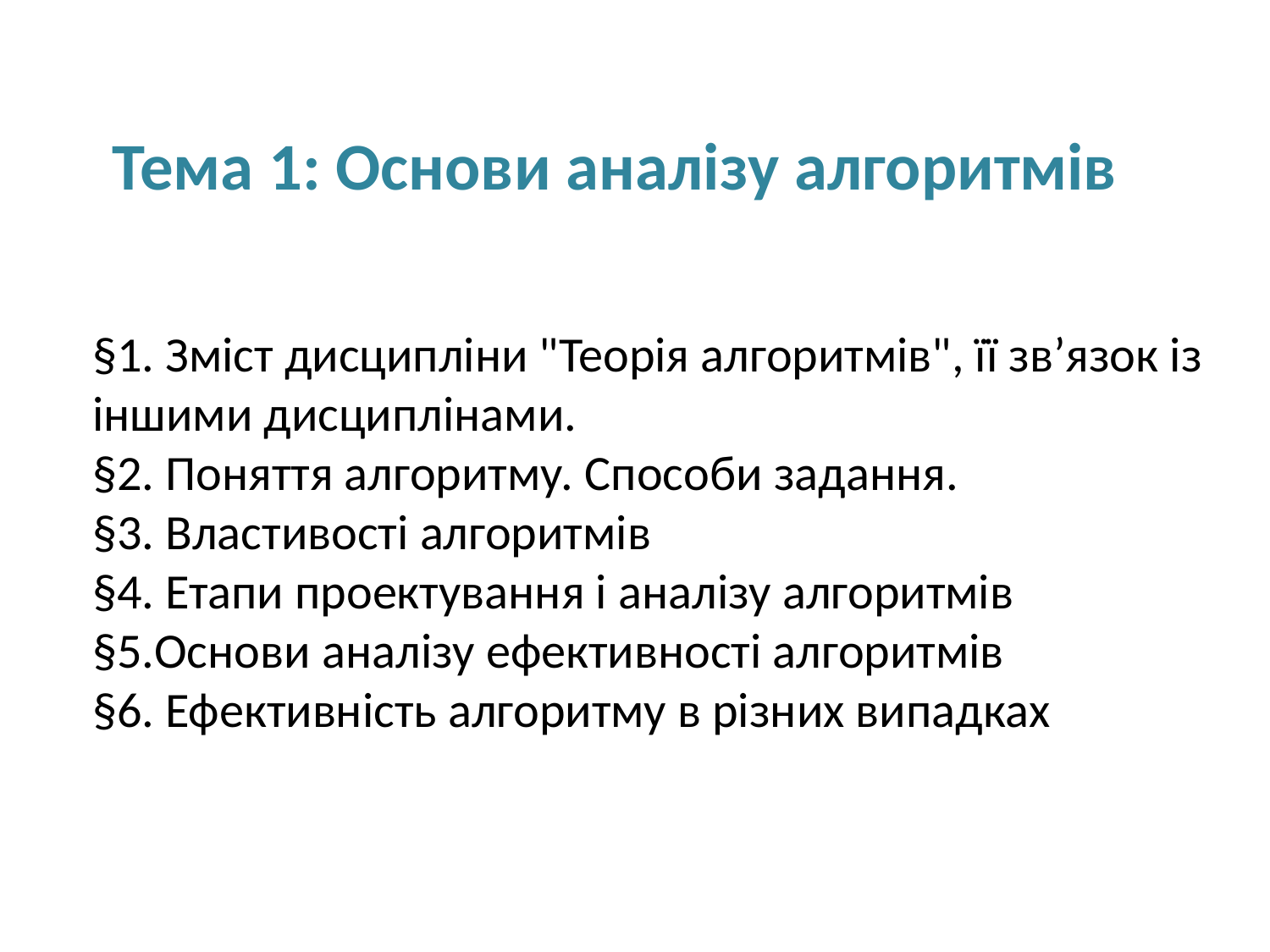

# Тема 1: Основи аналізу алгоритмів
§1. Зміст дисципліни "Теорія алгоритмів", її зв’язок із іншими дисциплінами.
§2. Поняття алгоритму. Способи задання.
§3. Властивості алгоритмів
§4. Етапи проектування і аналізу алгоритмів
§5.Основи аналізу ефективності алгоритмів
§6. Ефективність алгоритму в різних випадках